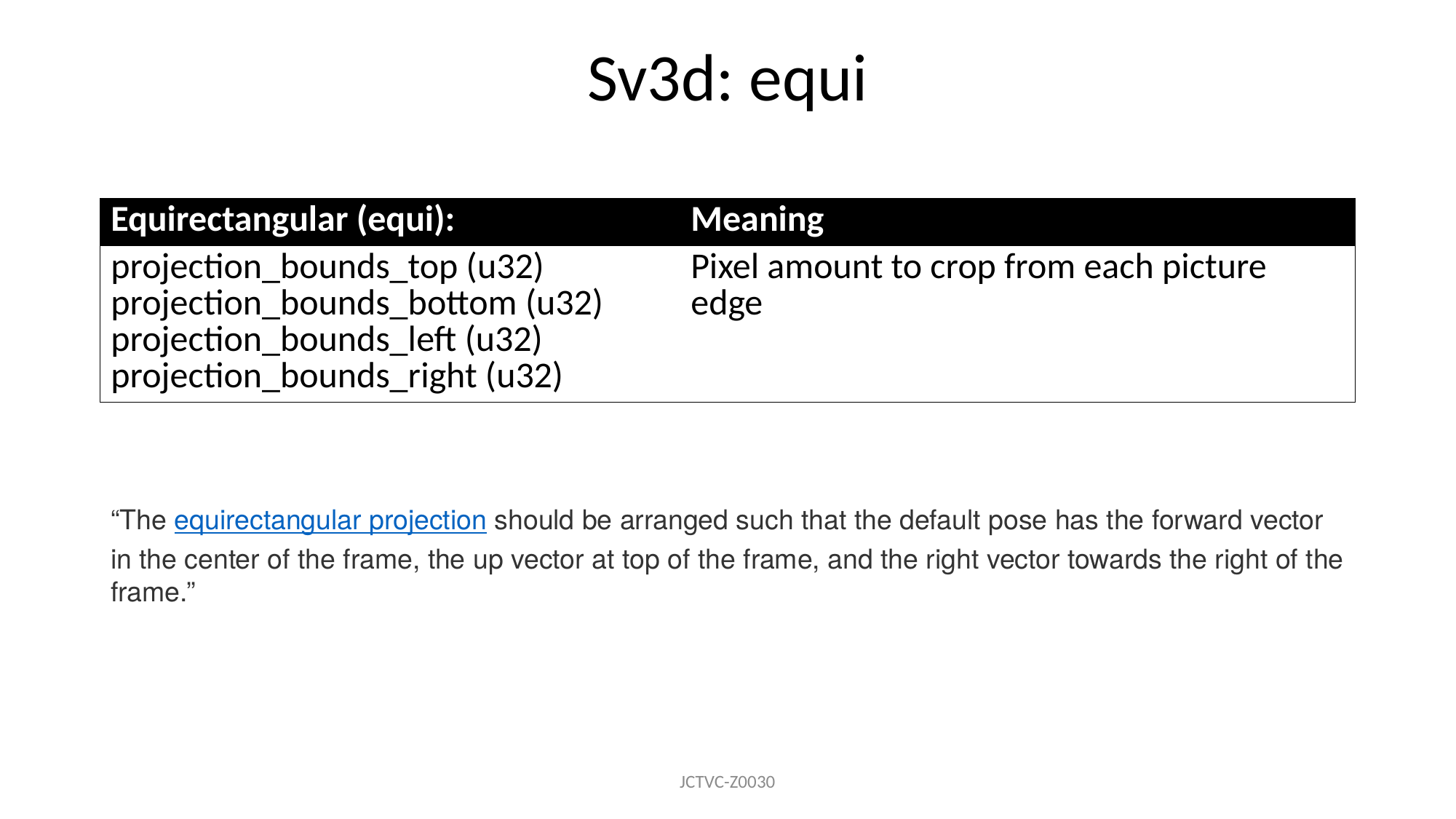

# Sv3d: equi
| Equirectangular (equi): | Meaning |
| --- | --- |
| projection\_bounds\_top (u32) projection\_bounds\_bottom (u32) projection\_bounds\_left (u32) projection\_bounds\_right (u32) | Pixel amount to crop from each picture edge |
“The equirectangular projection should be arranged such that the default pose has the forward vector in the center of the frame, the up vector at top of the frame, and the right vector towards the right of the frame.”
JCTVC-Z0030